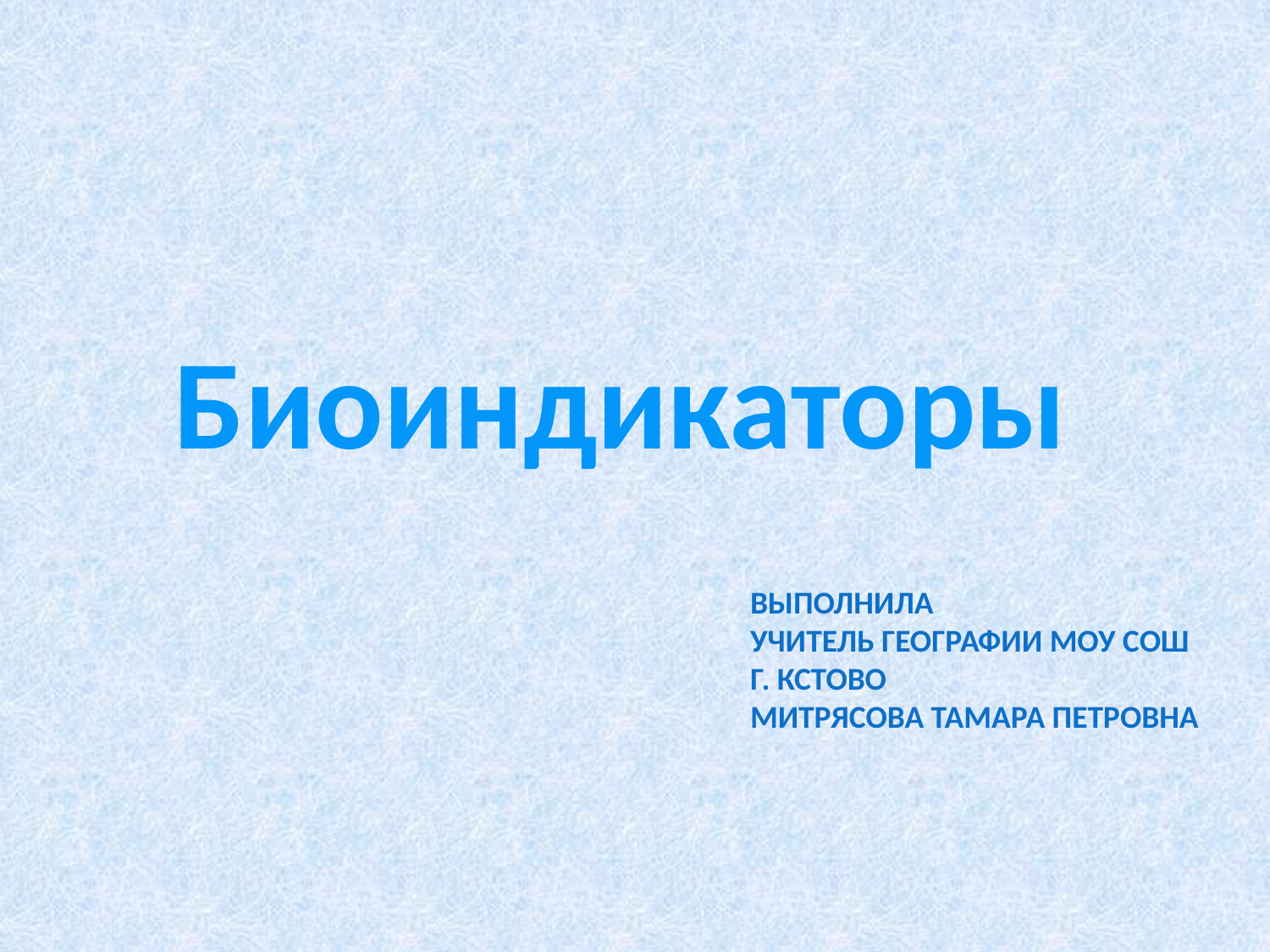

# Биоиндикаторы
Выполнила
учитель географии МОУ СОШ
г. Кстово
Митрясова Тамара Петровна